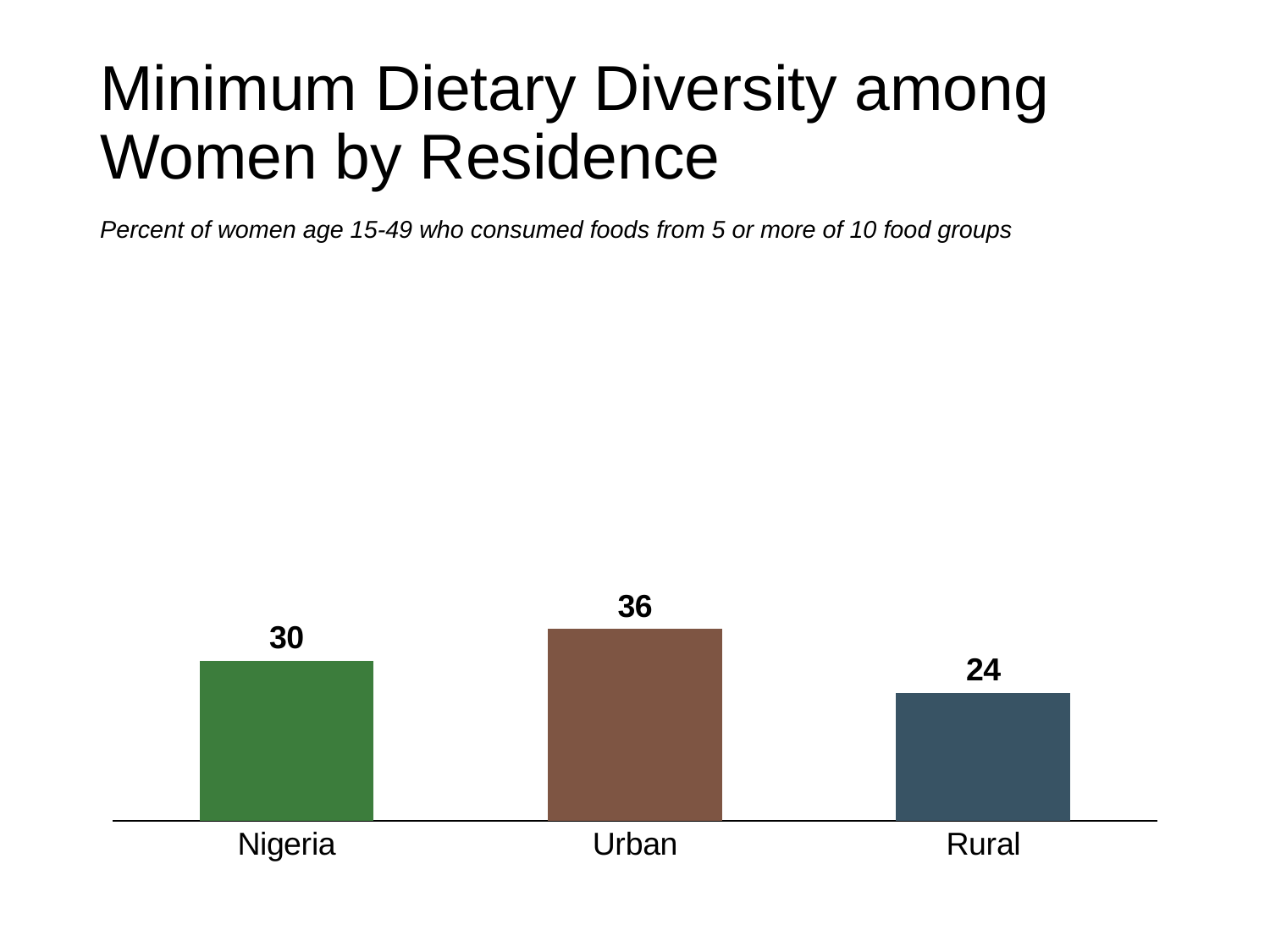

# Minimum Dietary Diversity among Women by Residence
Percent of women age 15-49 who consumed foods from 5 or more of 10 food groups

### Chart

| Category | Nigeria |
|---|---|
| Nigeria | 30.0 |
| Urban | 36.0 |
| Rural | 24.0 |